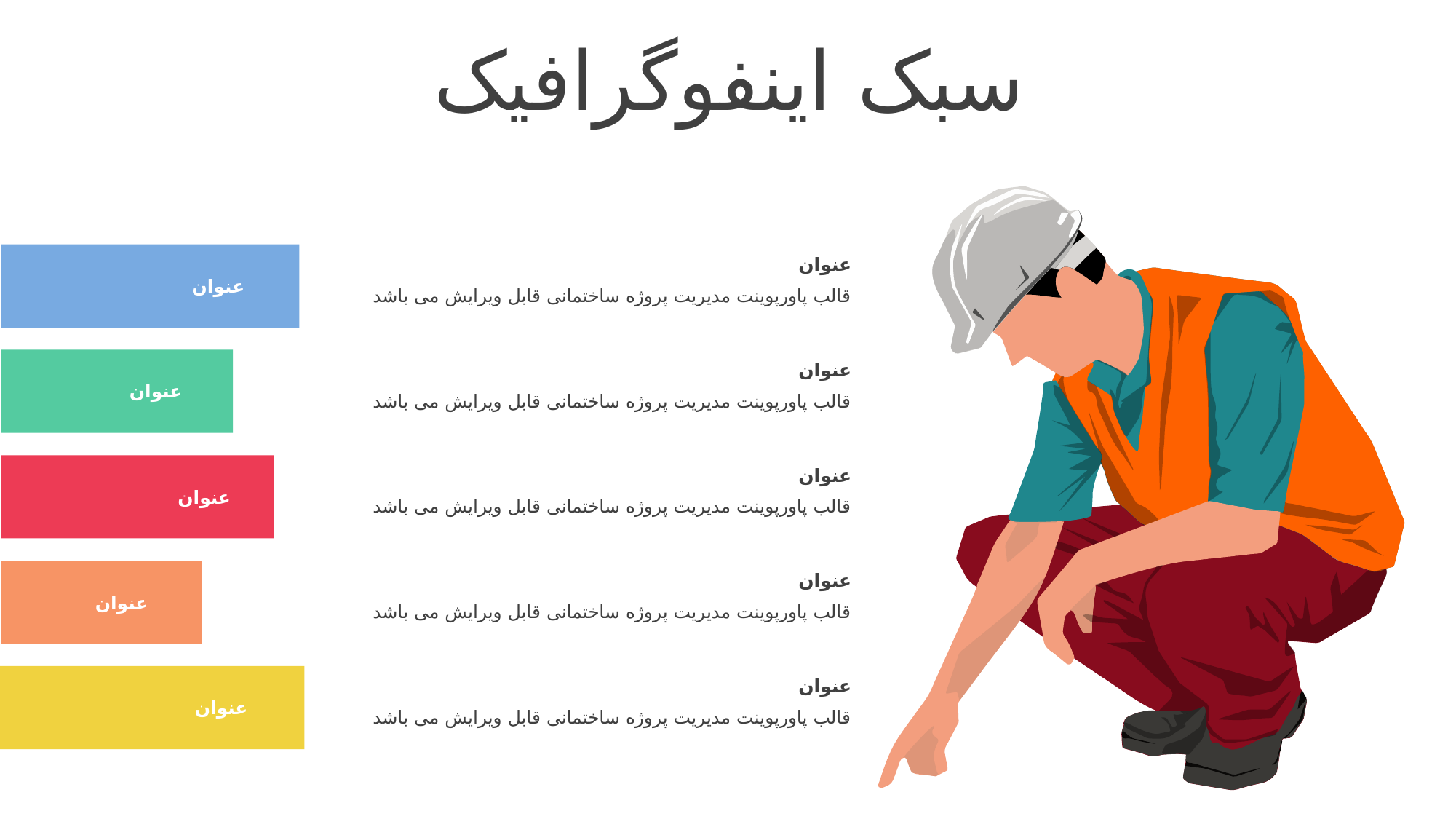

سبک اینفوگرافیک

عنوان
قالب پاورپوینت مدیریت پروژه ساختمانی قابل ویرایش می باشد
عنوان

عنوان
قالب پاورپوینت مدیریت پروژه ساختمانی قابل ویرایش می باشد
عنوان

عنوان
قالب پاورپوینت مدیریت پروژه ساختمانی قابل ویرایش می باشد
عنوان

عنوان
قالب پاورپوینت مدیریت پروژه ساختمانی قابل ویرایش می باشد
عنوان

عنوان
قالب پاورپوینت مدیریت پروژه ساختمانی قابل ویرایش می باشد
عنوان